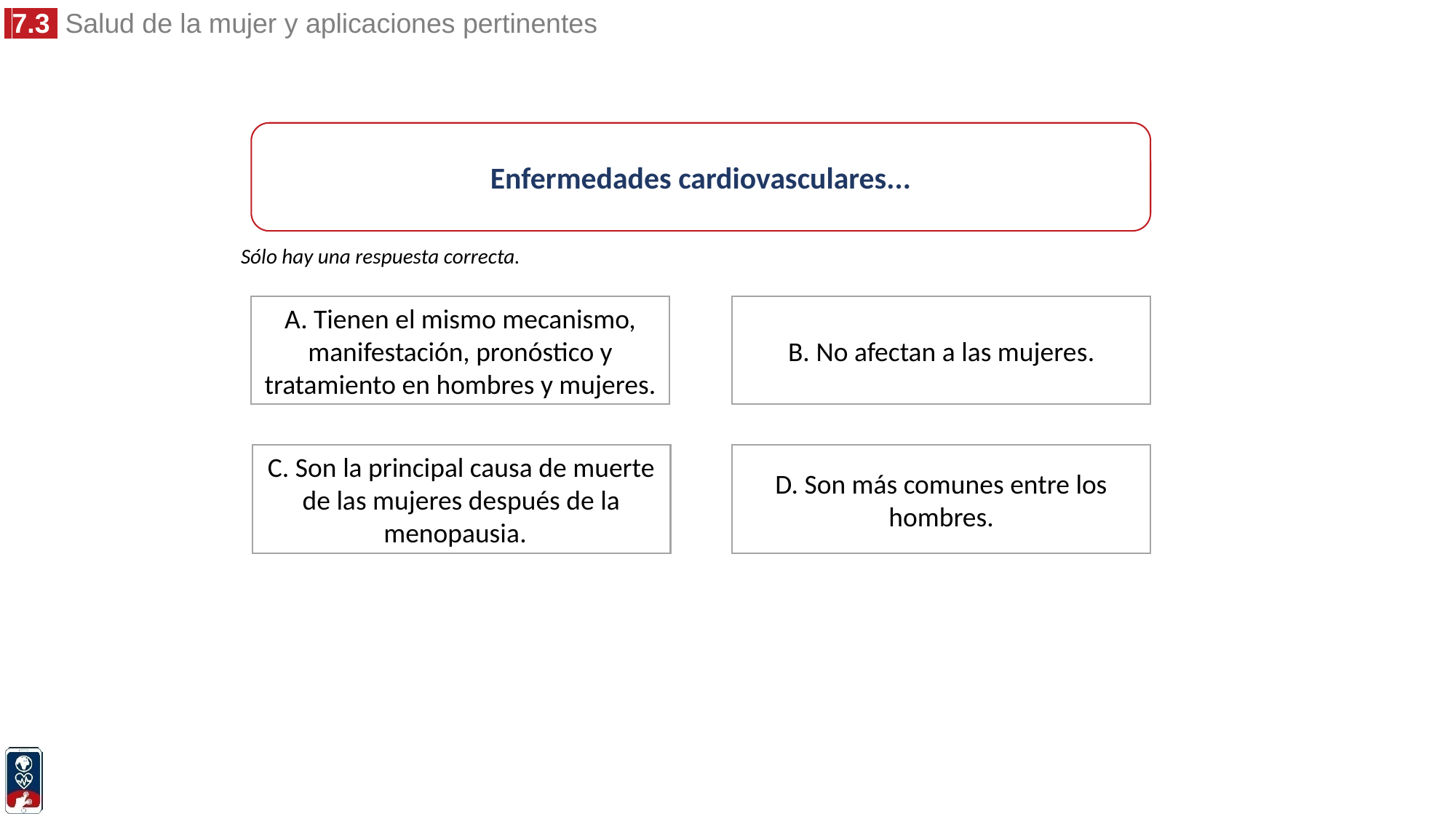

Enfermedades cardiovasculares...
Sólo hay una respuesta correcta.
B. No afectan a las mujeres.
A. Tienen el mismo mecanismo, manifestación, pronóstico y tratamiento en hombres y mujeres.
C. Son la principal causa de muerte de las mujeres después de la menopausia.
D. Son más comunes entre los hombres.